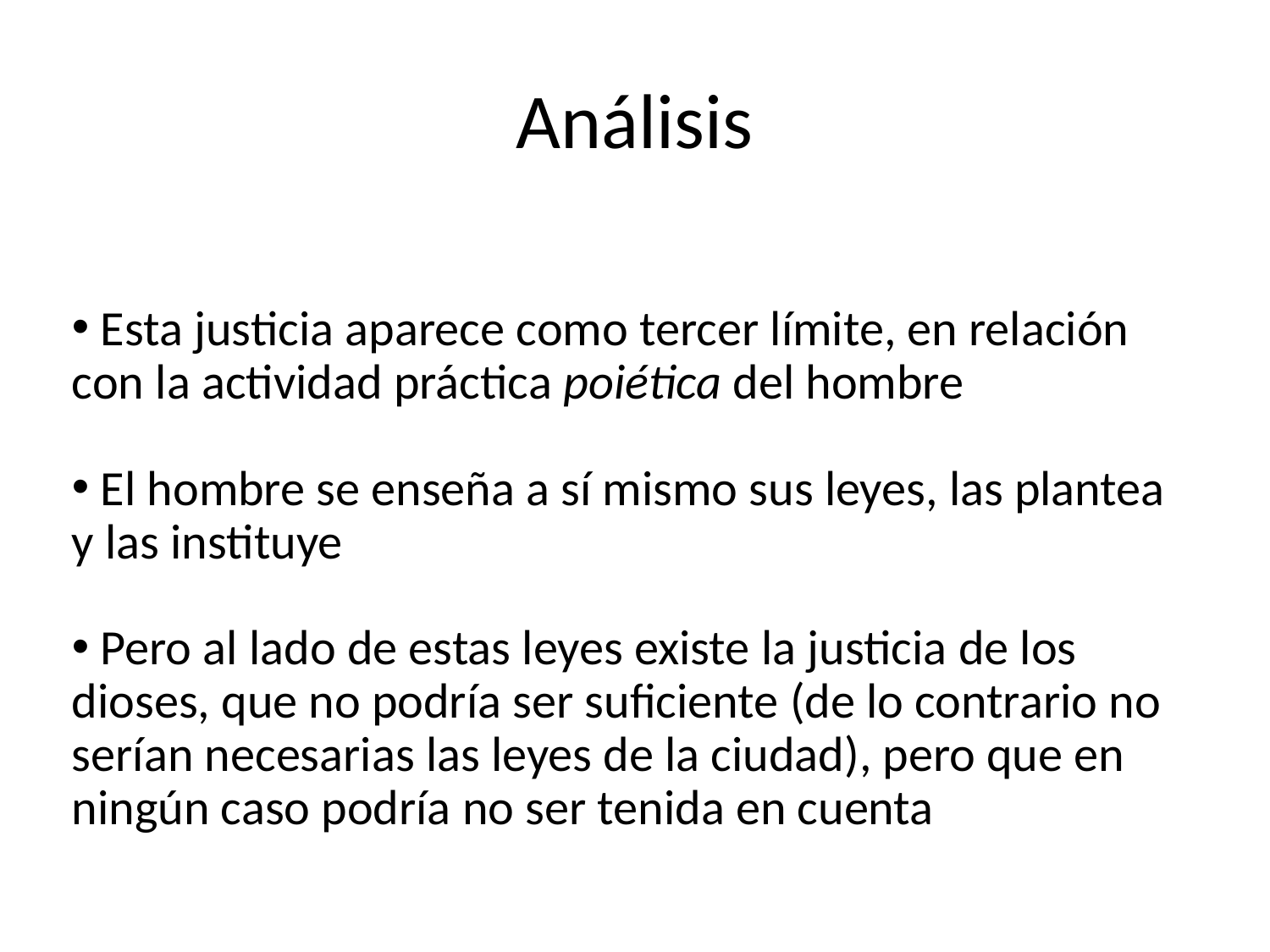

# Análisis
 Esta justicia aparece como tercer límite, en relación con la actividad práctica poiética del hombre

 El hombre se enseña a sí mismo sus leyes, las plantea y las instituye

 Pero al lado de estas leyes existe la justicia de los dioses, que no podría ser suficiente (de lo contrario no serían necesarias las leyes de la ciudad), pero que en ningún caso podría no ser tenida en cuenta